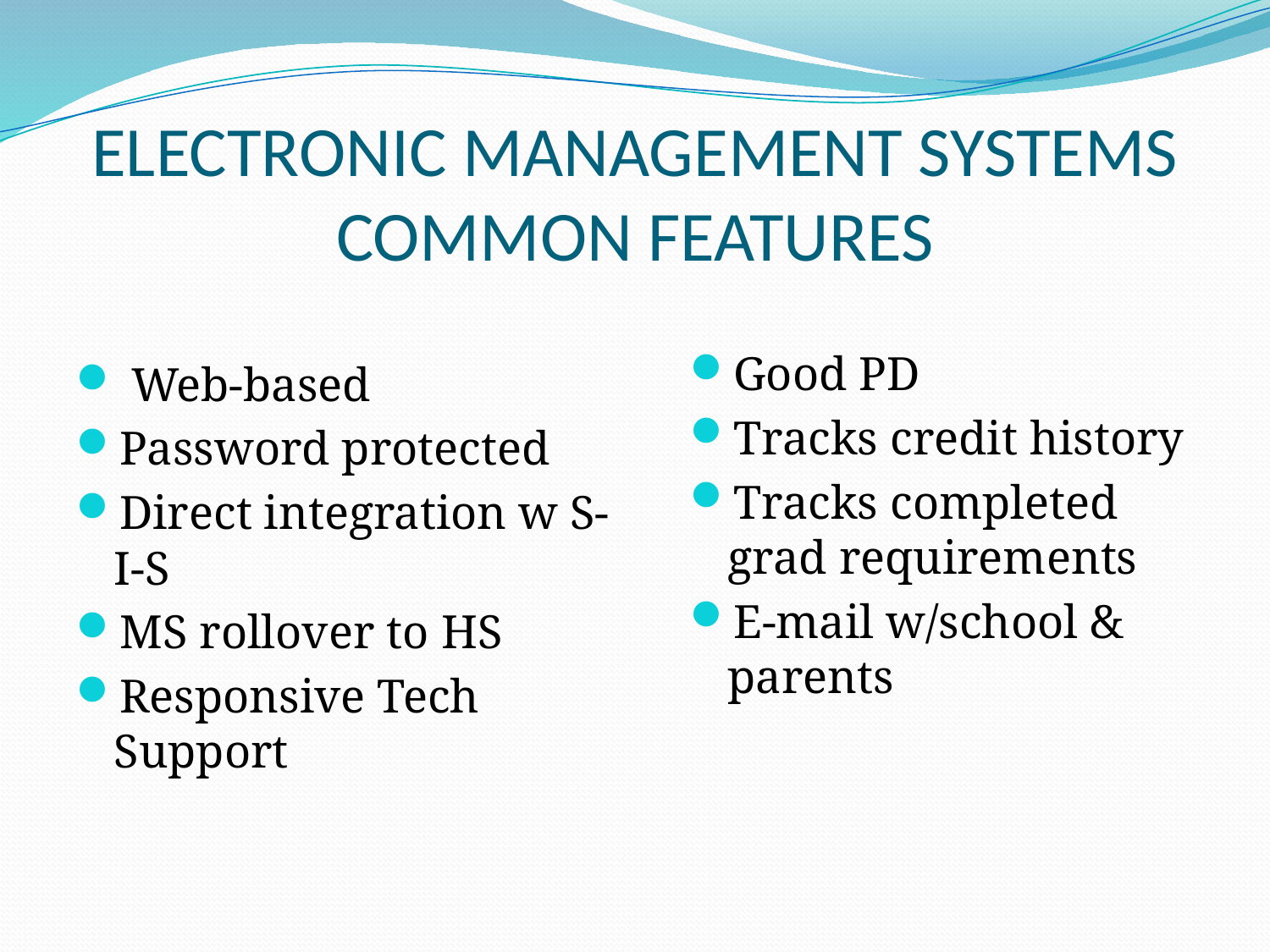

# ELECTRONIC MANAGEMENT SYSTEMS COMMON FEATURES
Good PD
Tracks credit history
Tracks completed grad requirements
E-mail w/school & parents

 Web-based
Password protected
Direct integration w S-I-S
MS rollover to HS
Responsive Tech Support